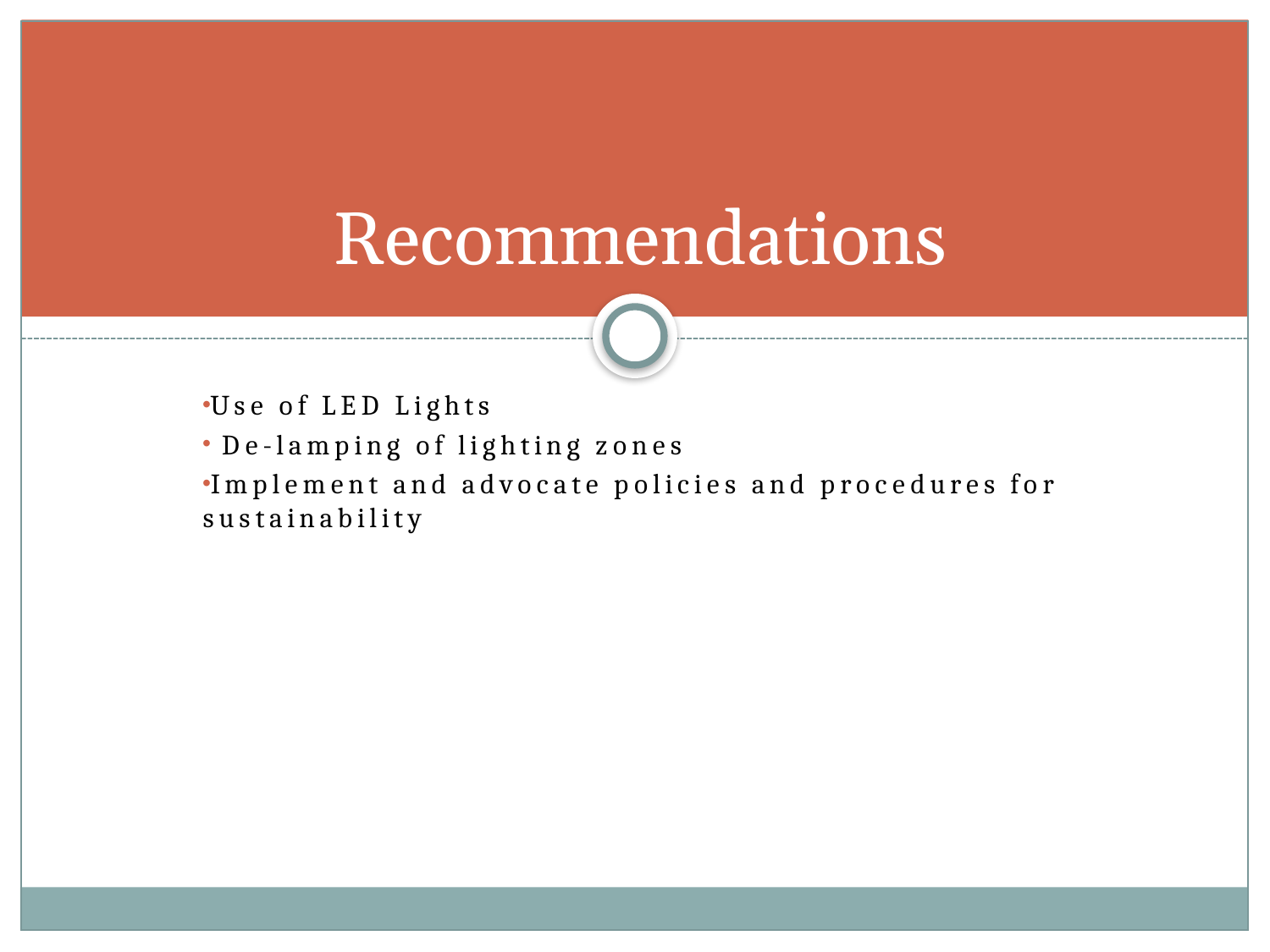

# Recommendations
Use of LED Lights
 De-lamping of lighting zones
Implement and advocate policies and procedures for sustainability